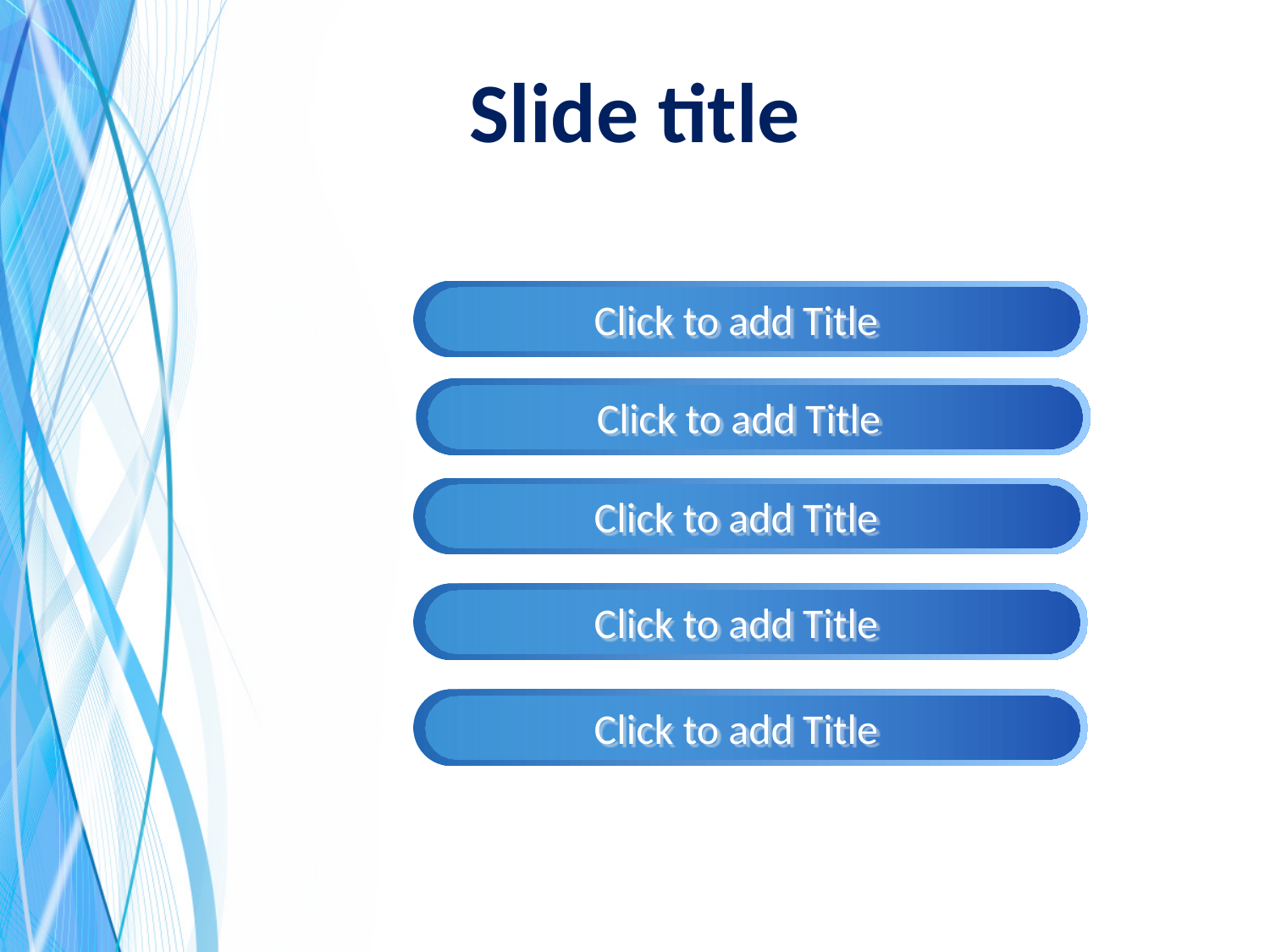

# Slide title

Click to add Title

Click to add Title

Click to add Title

Click to add Title

Click to add Title